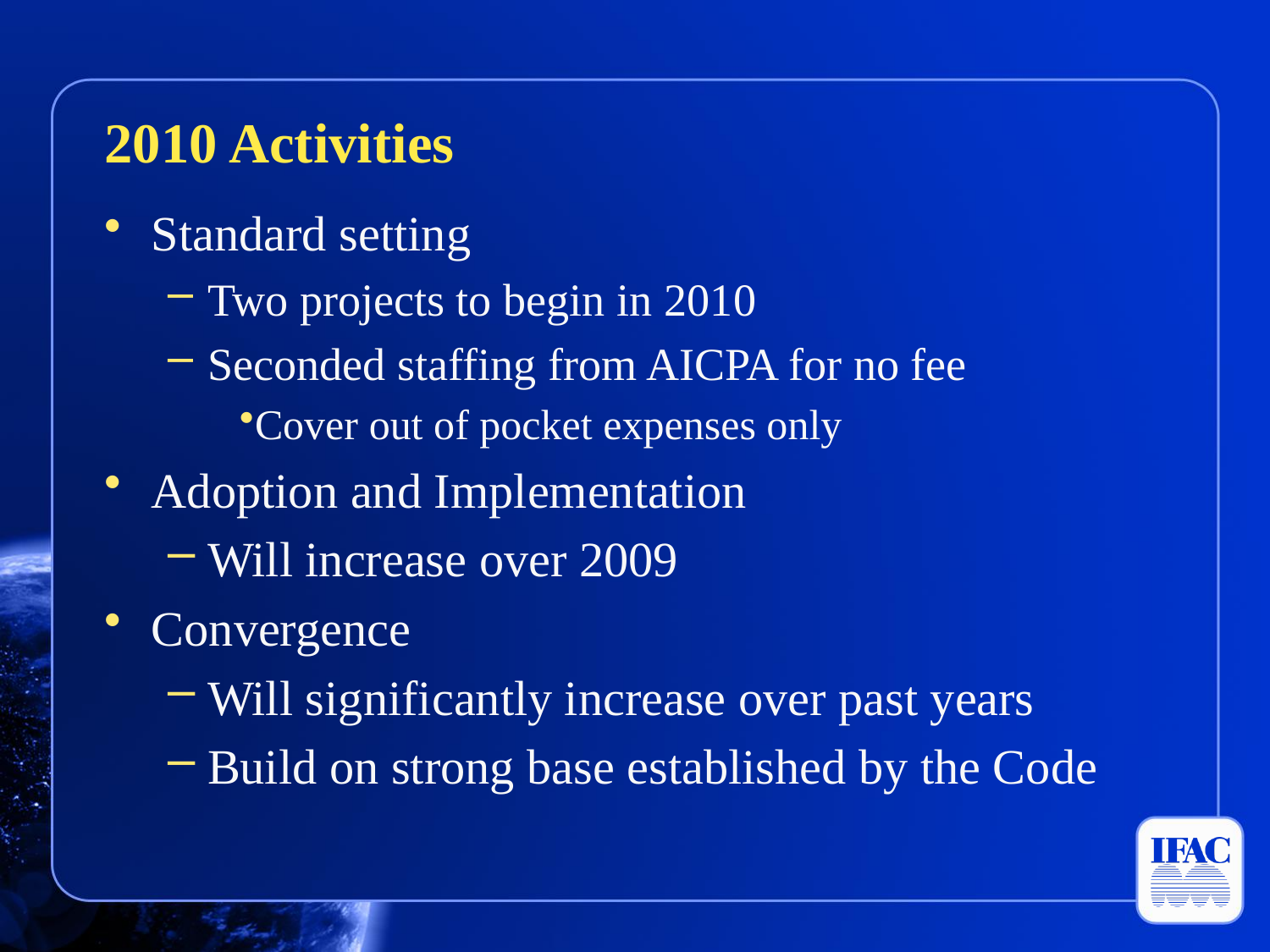

2010 Activities
Standard setting
Two projects to begin in 2010
Seconded staffing from AICPA for no fee
Cover out of pocket expenses only
Adoption and Implementation
Will increase over 2009
Convergence
Will significantly increase over past years
Build on strong base established by the Code